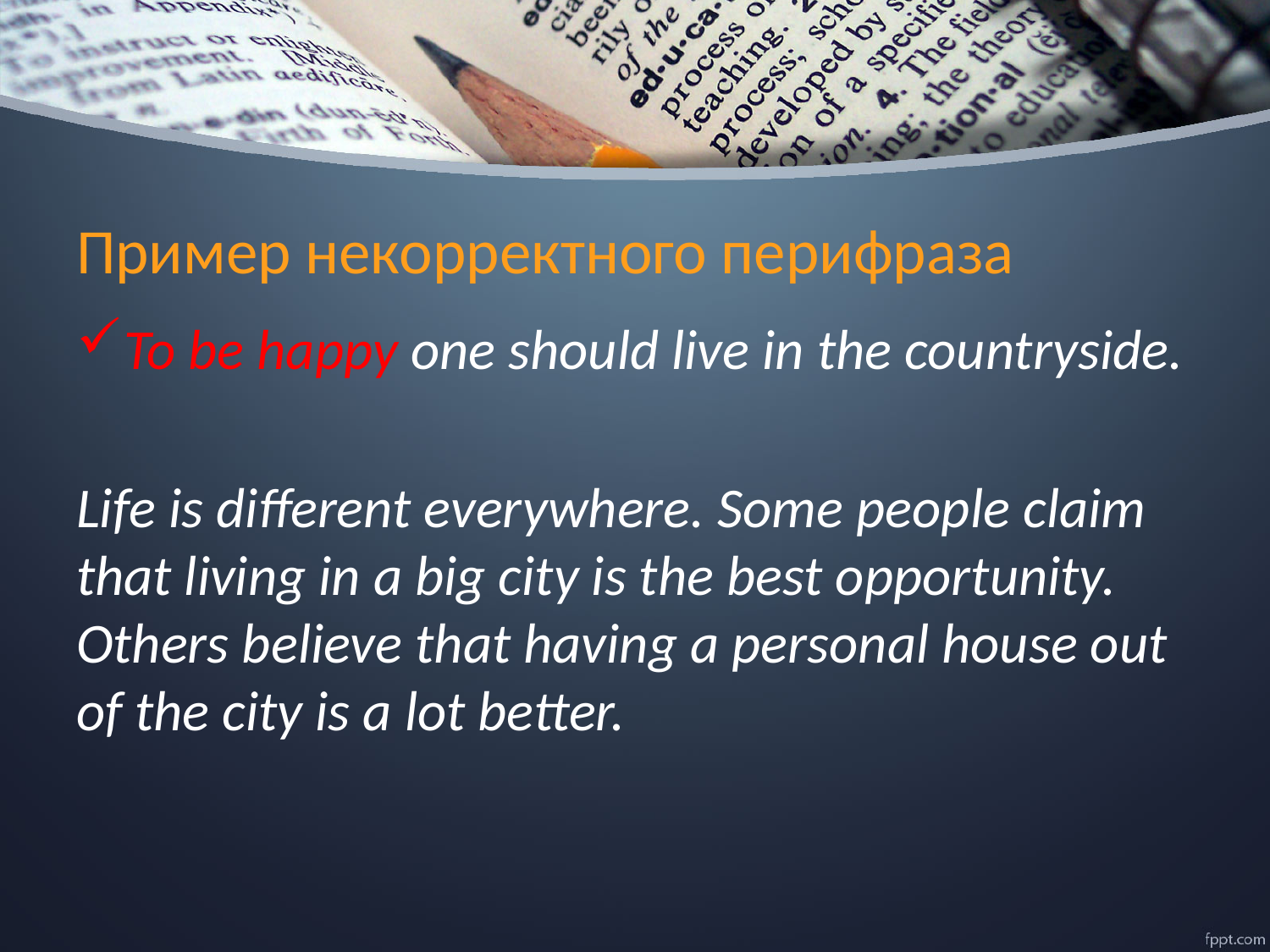

# Пример некорректного перифраза
To be happy one should live in the countryside.

Life is different everywhere. Some people claim that living in a big city is the best opportunity. Others believe that having a personal house out of the city is a lot better.